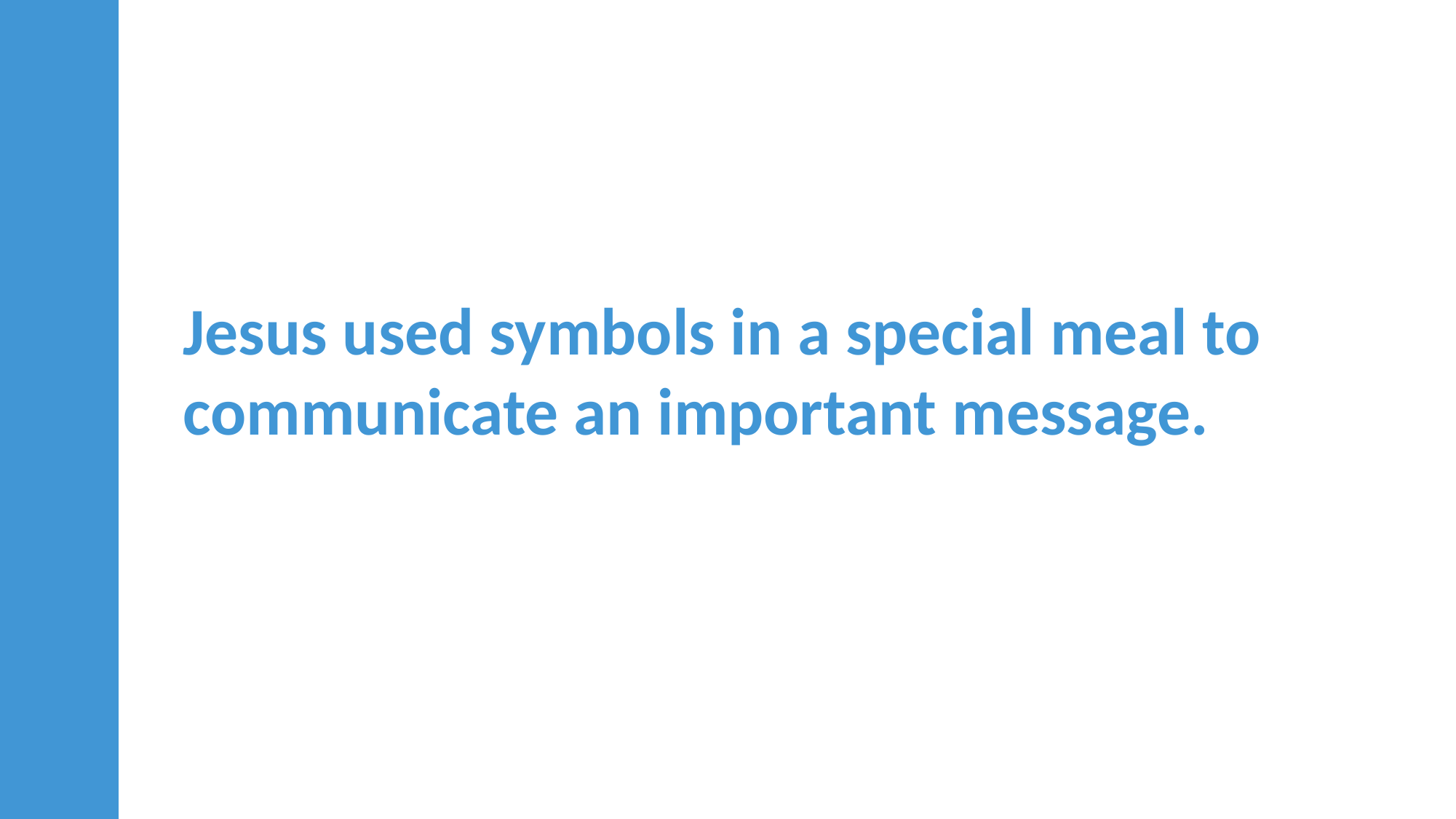

Jesus used symbols in a special meal to communicate an important message.